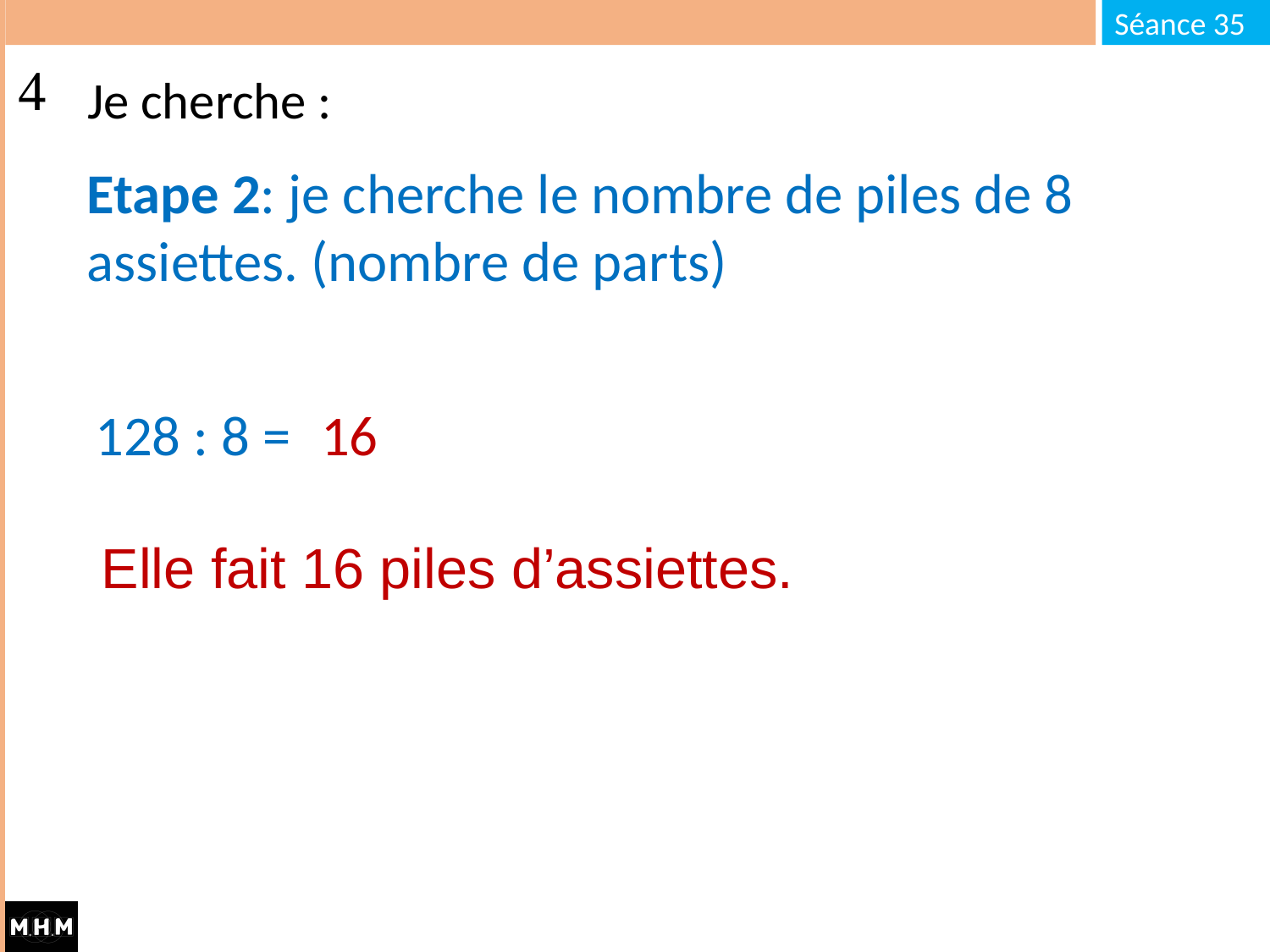

# Je cherche :
Etape 2: je cherche le nombre de piles de 8 assiettes. (nombre de parts)
128 : 8 =
16
Elle fait 16 piles d’assiettes.